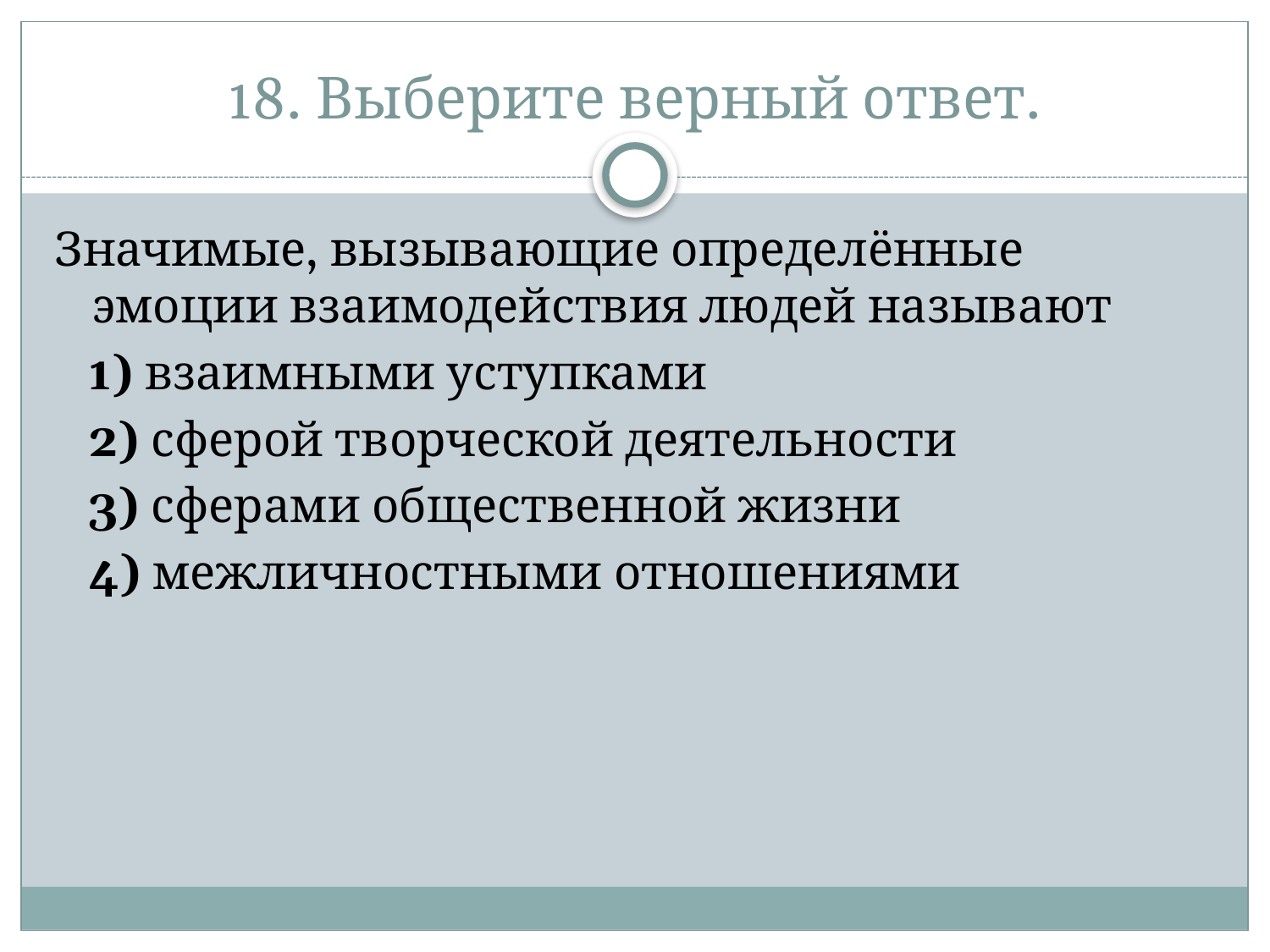

# 18. Выберите верный ответ.
Значимые, вызывающие определённые эмоции взаимодействия людей называют
   1) взаимными уступками
   2) сферой творческой деятельности
   3) сферами общественной жизни
   4) межличностными отношениями